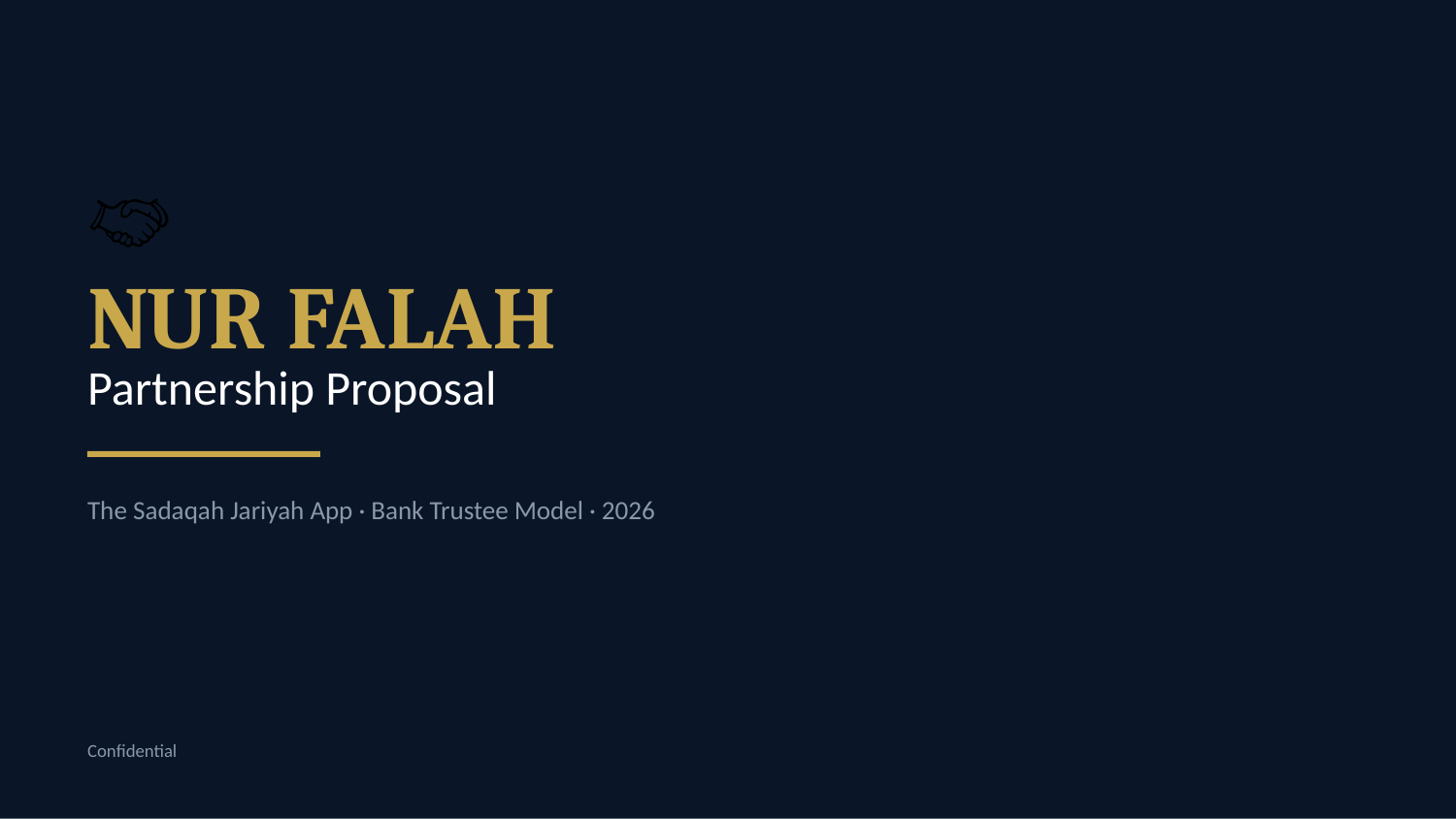

🤝
NUR FALAH
Partnership Proposal

The Sadaqah Jariyah App · Bank Trustee Model · 2026
Confidential